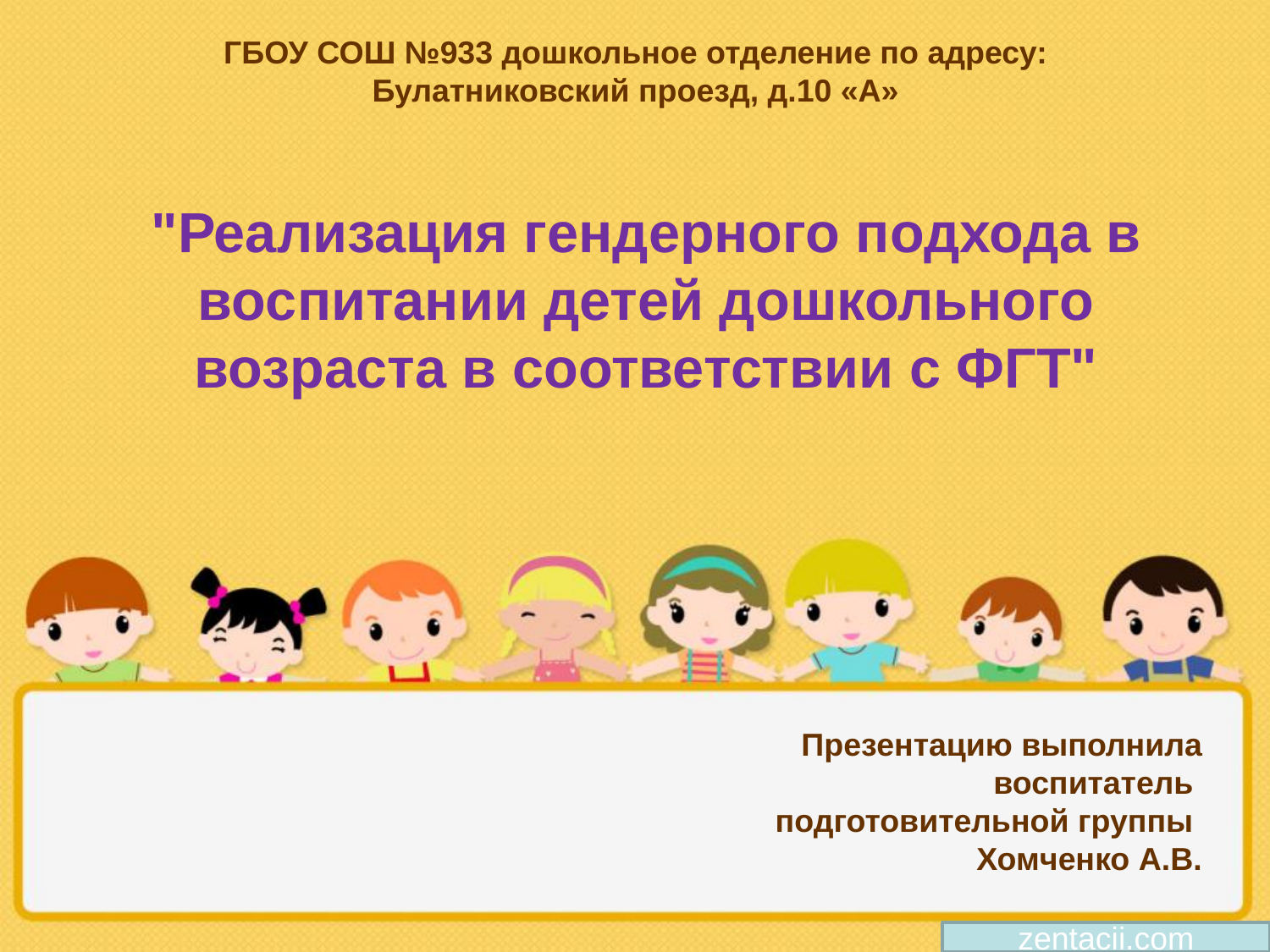

ГБОУ СОШ №933 дошкольное отделение по адресу:
Булатниковский проезд, д.10 «А»
"Реализация гендерного подхода в воспитании детей дошкольного возраста в соответствии с ФГТ"
# Презентацию выполнила воспитатель подготовительной группы Хомченко А.В.
zentacii.com